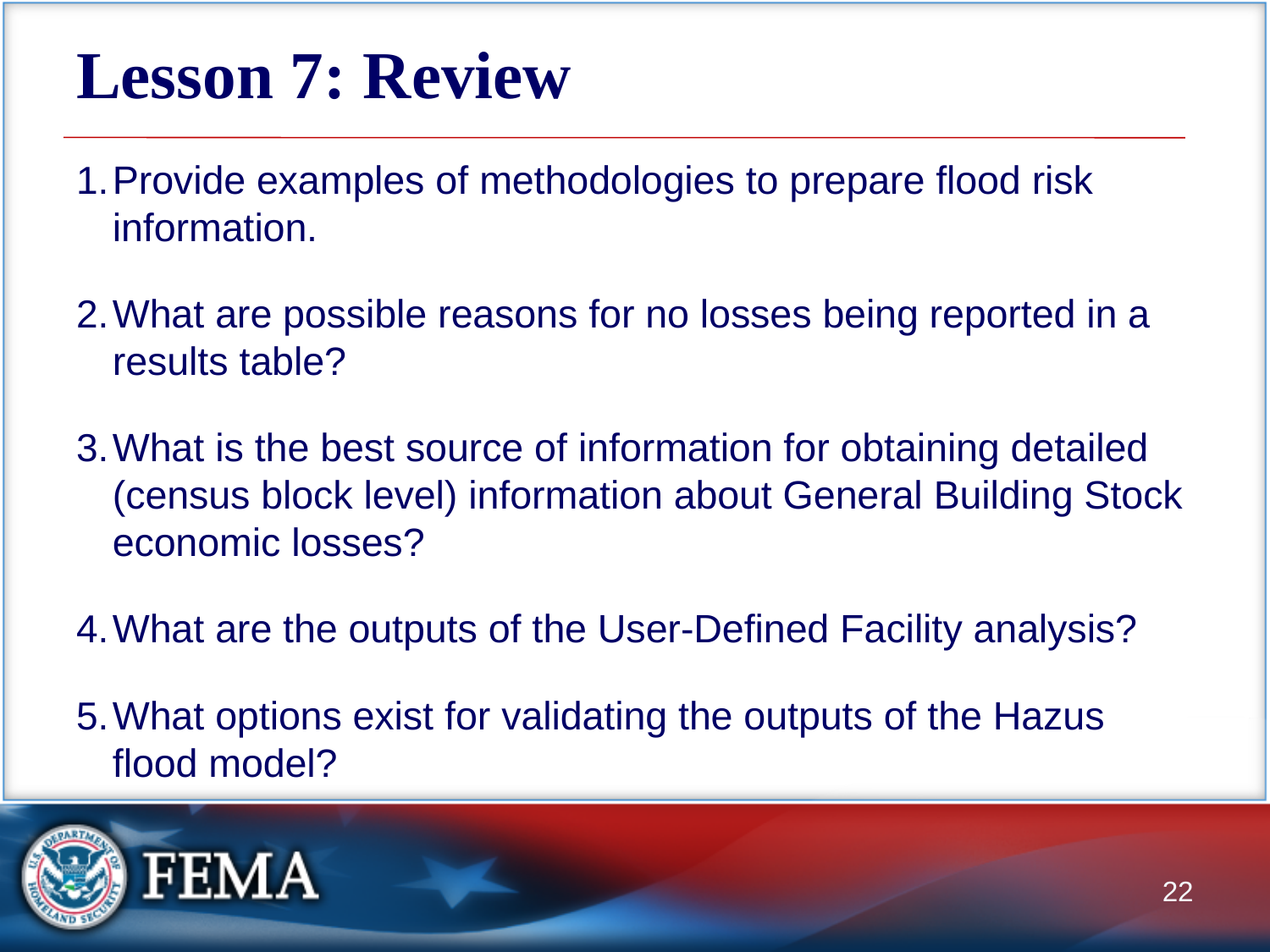

# Lesson 7: Review
Provide examples of methodologies to prepare flood risk information.
What are possible reasons for no losses being reported in a results table?
What is the best source of information for obtaining detailed (census block level) information about General Building Stock economic losses?
What are the outputs of the User-Defined Facility analysis?
What options exist for validating the outputs of the Hazus flood model?
22